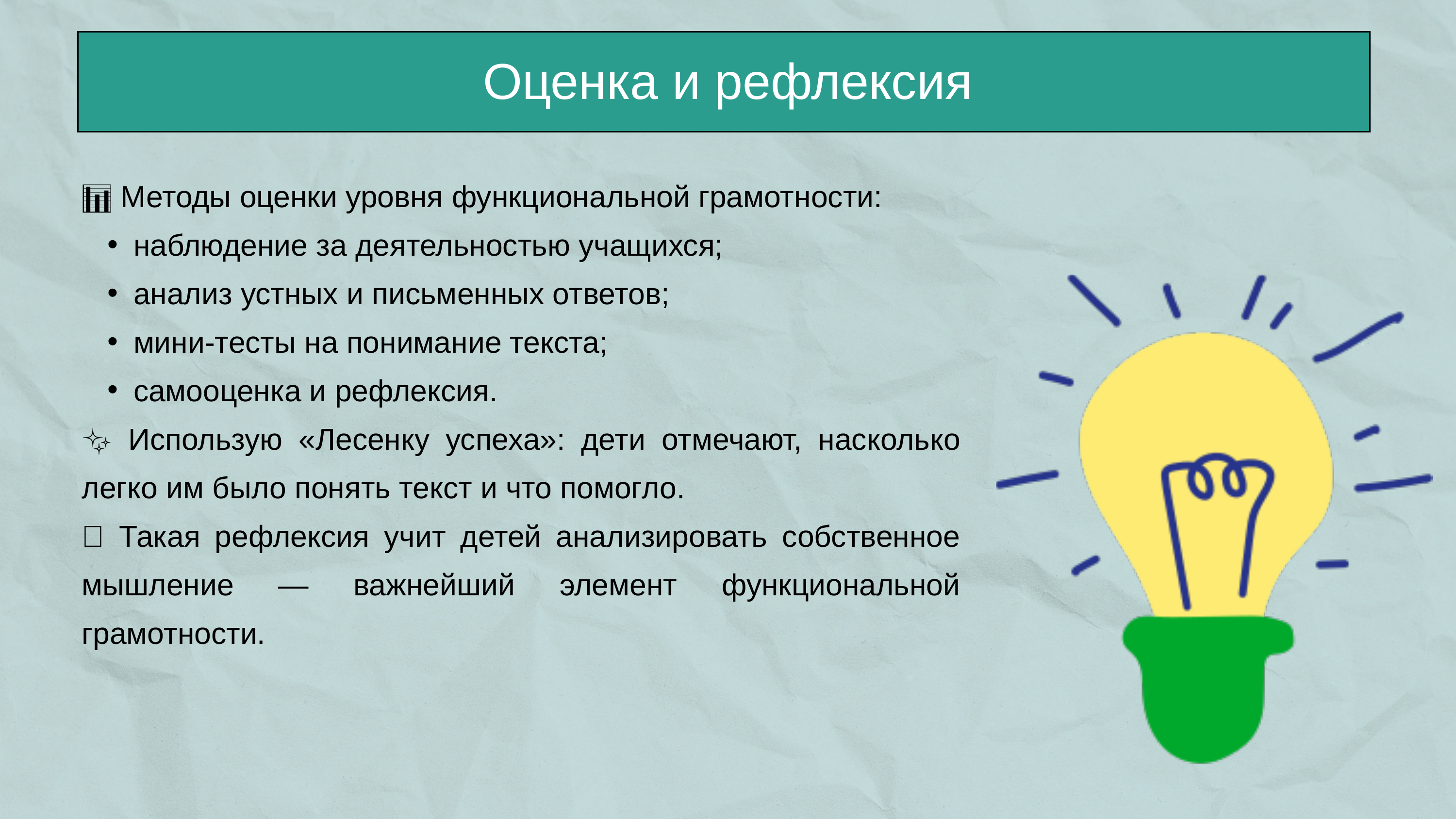

Оценка и рефлексия
📊 Методы оценки уровня функциональной грамотности:
наблюдение за деятельностью учащихся;
анализ устных и письменных ответов;
мини-тесты на понимание текста;
самооценка и рефлексия.
✨ Использую «Лесенку успеха»: дети отмечают, насколько легко им было понять текст и что помогло.
🧩 Такая рефлексия учит детей анализировать собственное мышление — важнейший элемент функциональной грамотности.